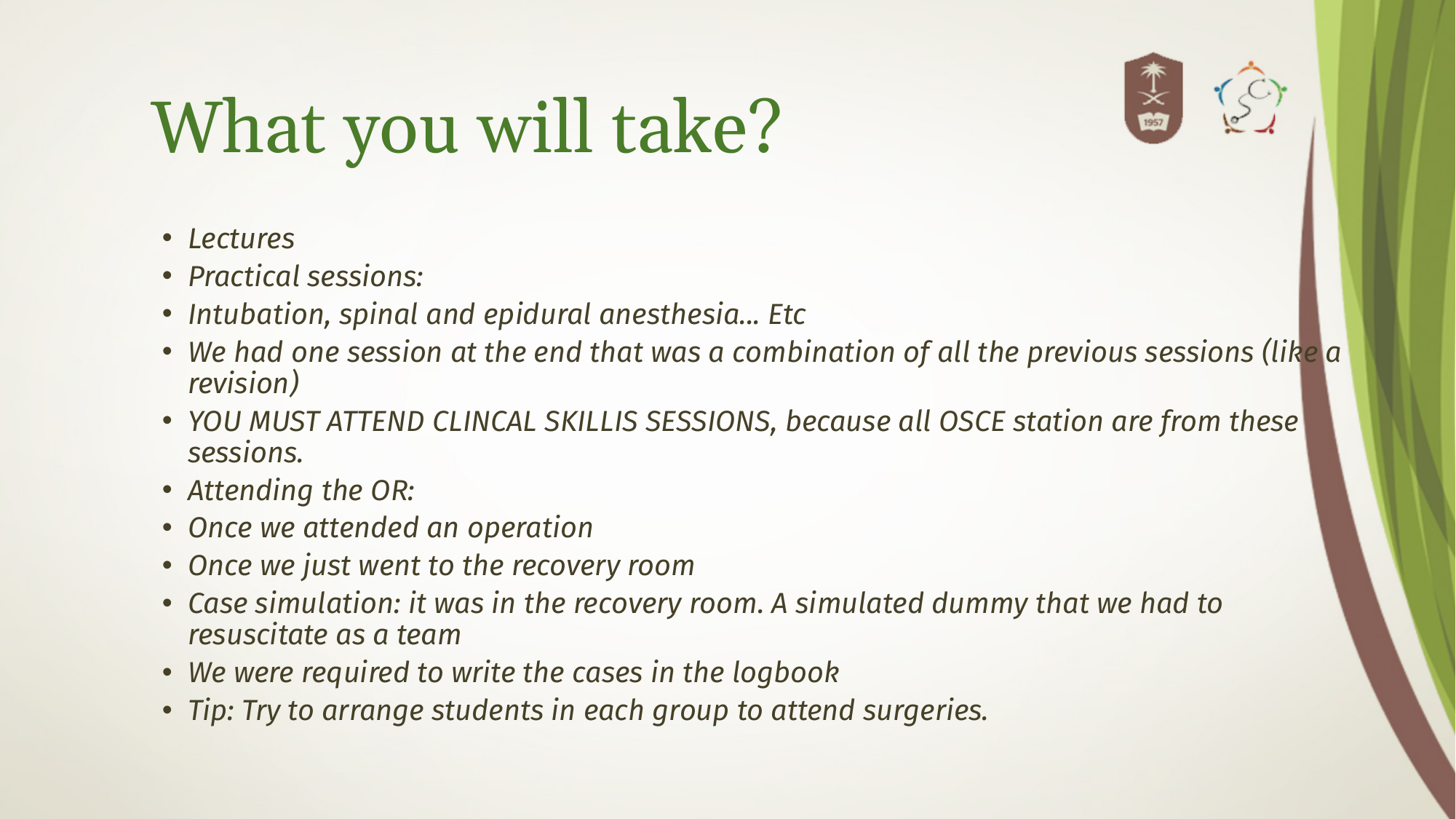

# What you will take?
Lectures
Practical sessions:
Intubation, spinal and epidural anesthesia... Etc
We had one session at the end that was a combination of all the previous sessions (like a revision)
YOU MUST ATTEND CLINCAL SKILLIS SESSIONS, because all OSCE station are from these sessions.
Attending the OR:
Once we attended an operation
Once we just went to the recovery room
Case simulation: it was in the recovery room. A simulated dummy that we had to resuscitate as a team
We were required to write the cases in the logbook
Tip: Try to arrange students in each group to attend surgeries.